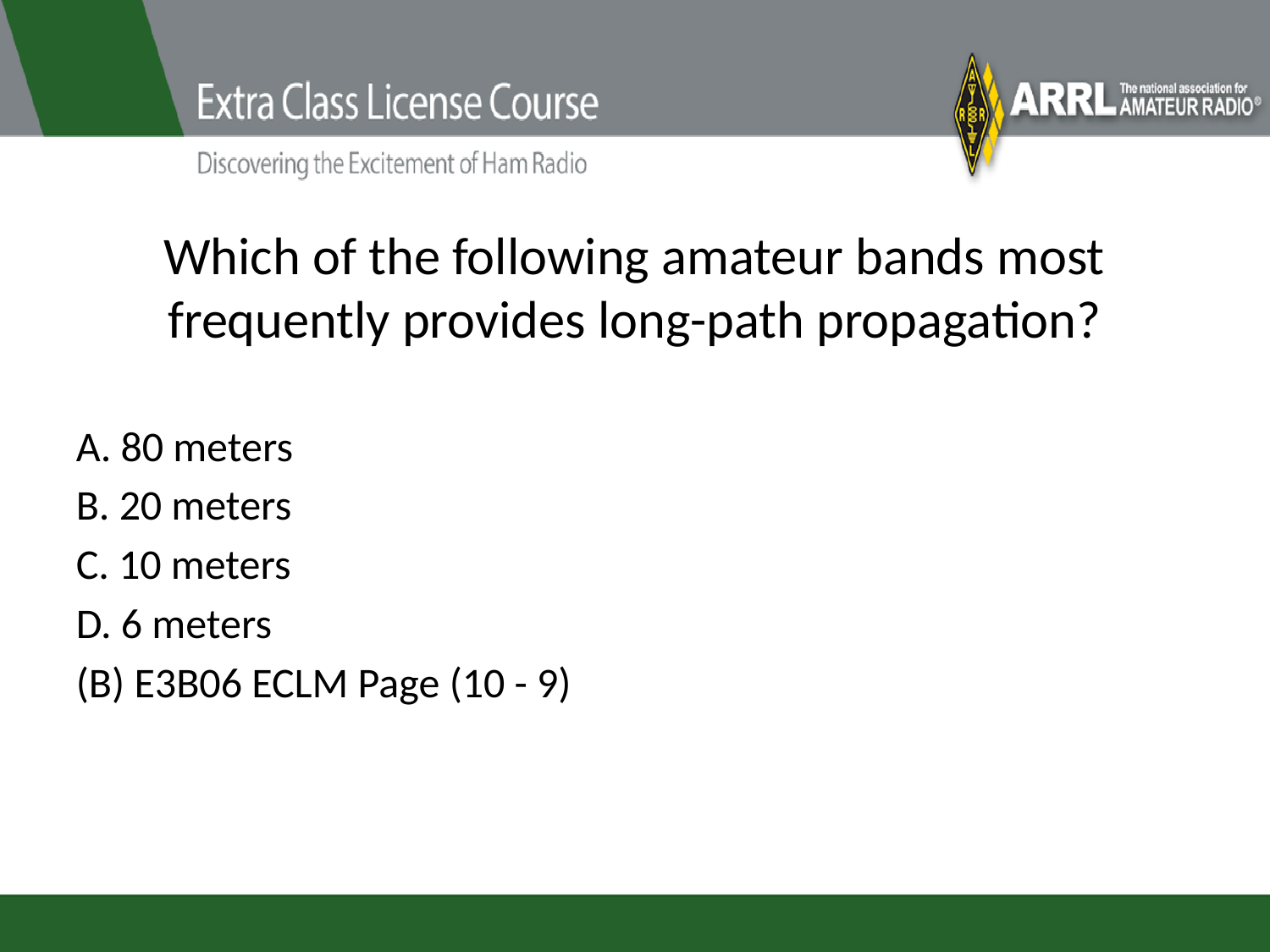

# Which of the following amateur bands most frequently provides long-path propagation?
A. 80 meters
B. 20 meters
C. 10 meters
D. 6 meters
(B) E3B06 ECLM Page (10 - 9)